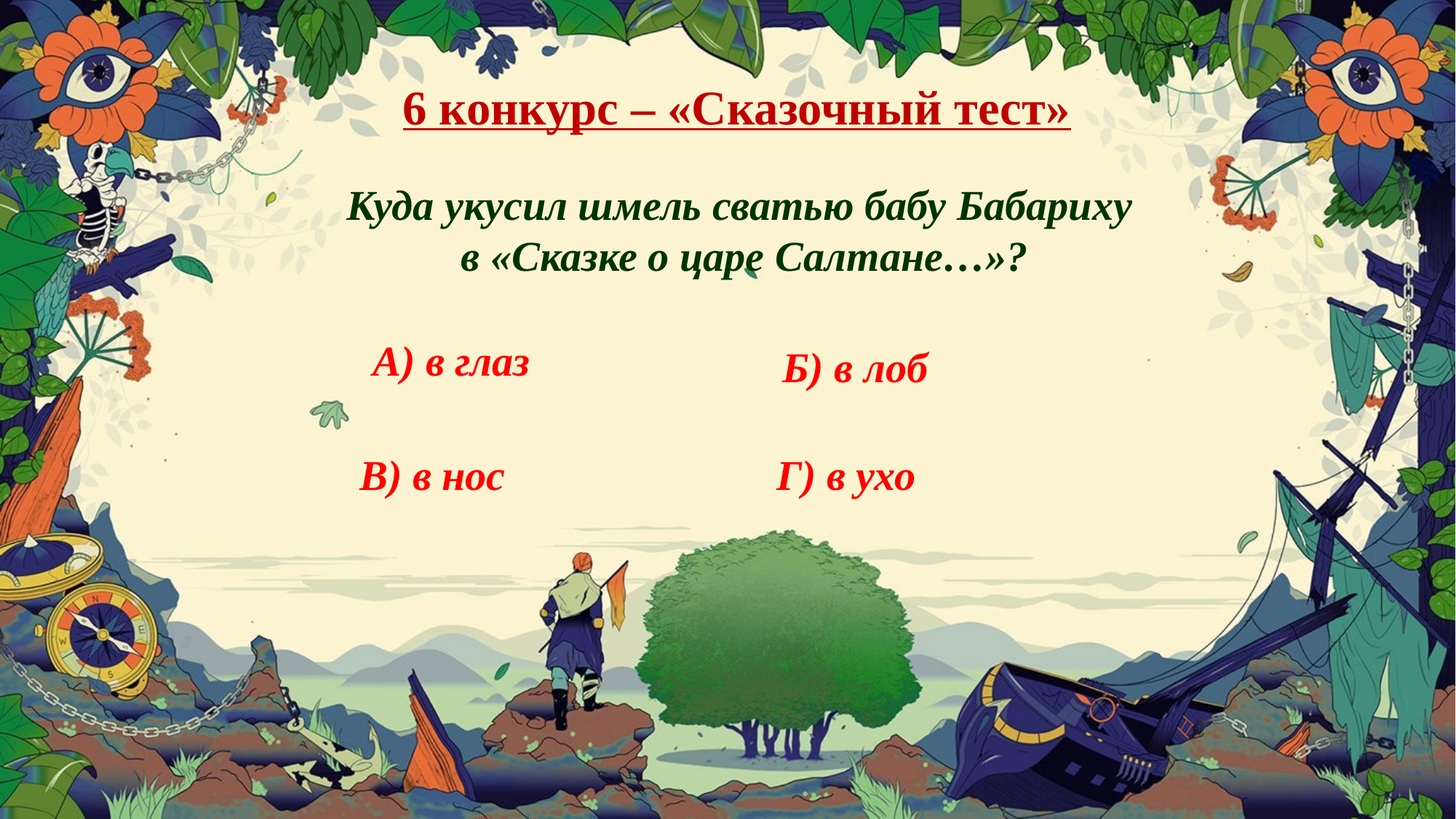

6 конкурс – «Сказочный тест»
Куда укусил шмель сватью бабу Бабариху
в «Сказке о царе Салтане…»?
А) в глаз
Б) в лоб
В) в нос
Г) в ухо